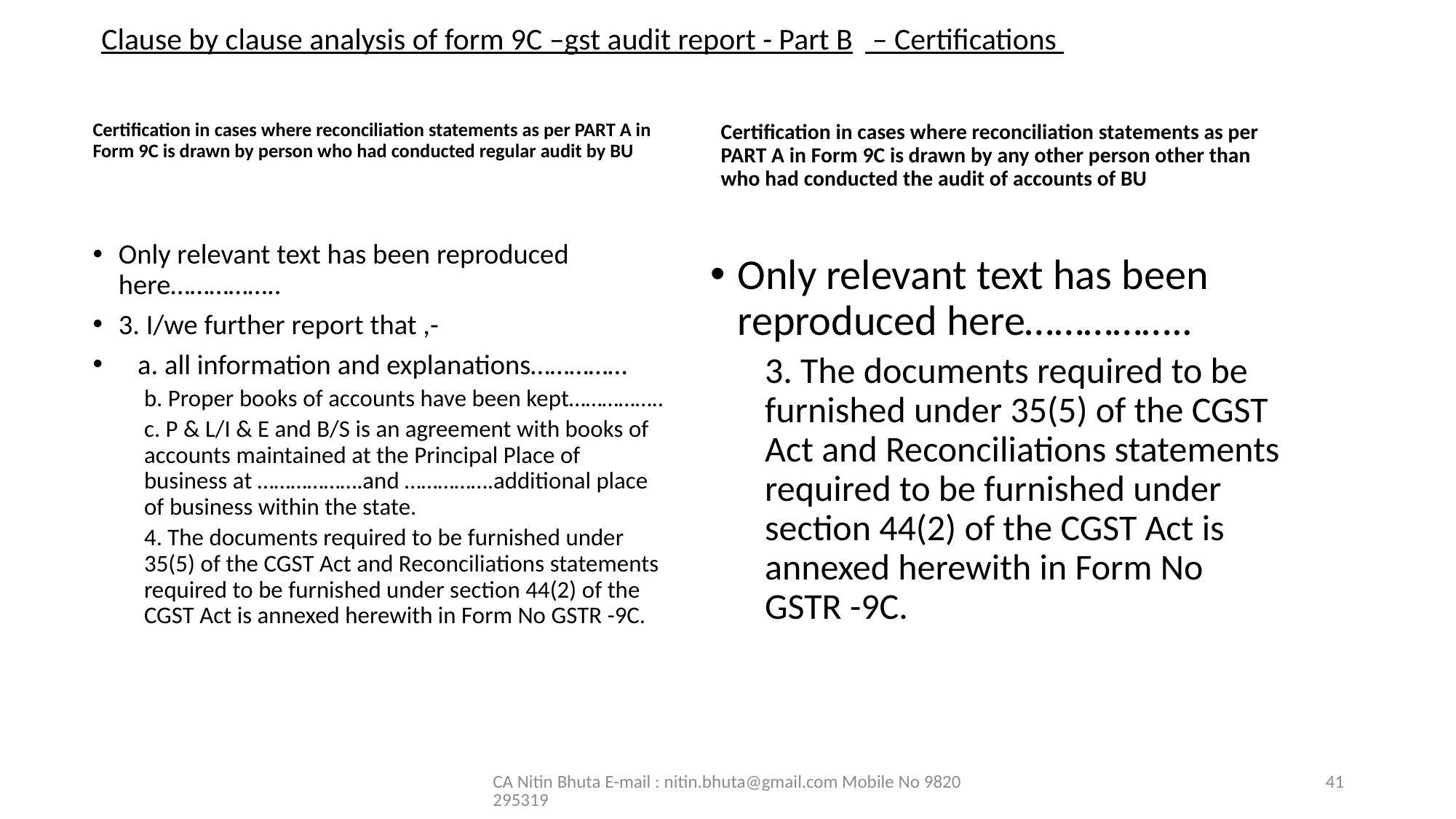

# Clause by clause analysis of form 9C –gst audit report - Part B	 – Certifications

Certification in cases where reconciliation statements as per PART A in Form 9C is drawn by person who had conducted regular audit by BU

Certification in cases where reconciliation statements as per PART A in Form 9C is drawn by any other person other than who had conducted the audit of accounts of BU

Only relevant text has been reproduced here……………..
3. I/we further report that ,-
   a. all information and explanations……………
b. Proper books of accounts have been kept……………..
c. P & L/I & E and B/S is an agreement with books of accounts maintained at the Principal Place of business at ……………….and …………….additional place of business within the state.
4. The documents required to be furnished under 35(5) of the CGST Act and Reconciliations statements required to be furnished under section 44(2) of the CGST Act is annexed herewith in Form No GSTR -9C.

Only relevant text has been reproduced here……………..
3. The documents required to be furnished under 35(5) of the CGST Act and Reconciliations statements required to be furnished under section 44(2) of the CGST Act is annexed herewith in Form No GSTR -9C.

CA Nitin Bhuta E-mail : nitin.bhuta@gmail.com Mobile No 9820295319
41